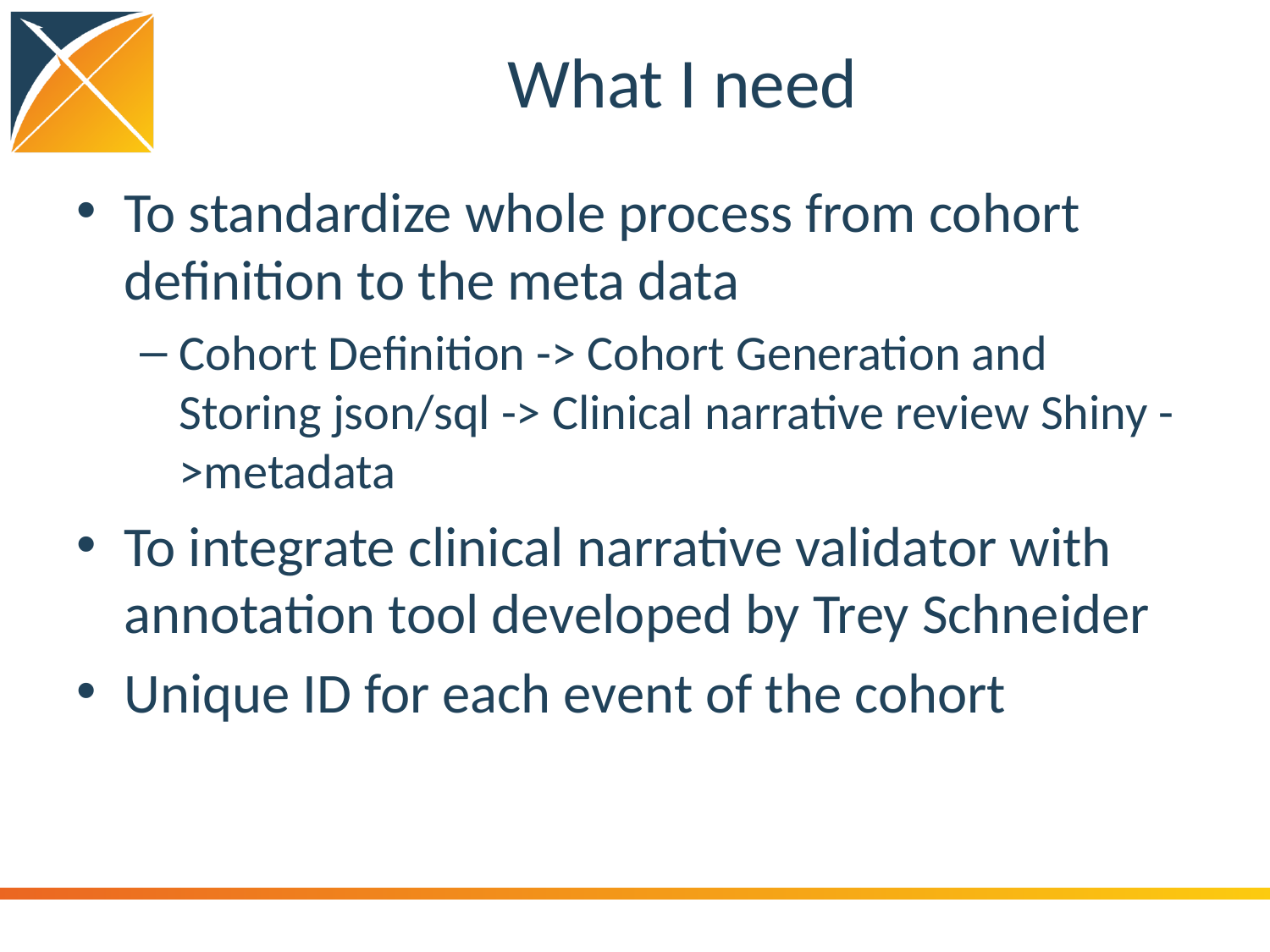

# What I need
To standardize whole process from cohort definition to the meta data
Cohort Definition -> Cohort Generation and Storing json/sql -> Clinical narrative review Shiny ->metadata
To integrate clinical narrative validator with annotation tool developed by Trey Schneider
Unique ID for each event of the cohort